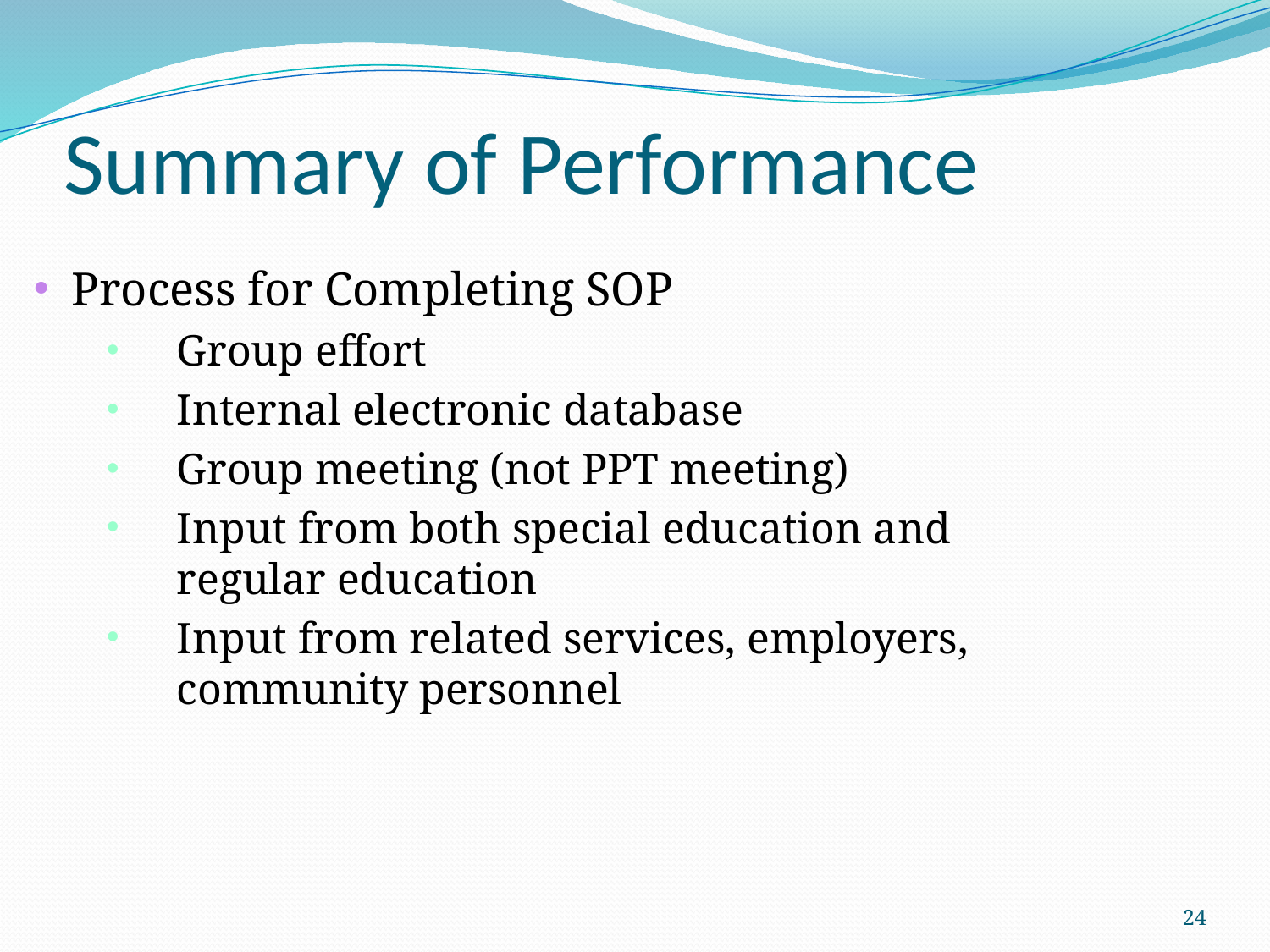

# Summary of Performance
Process for Completing SOP
Group effort
Internal electronic database
Group meeting (not PPT meeting)
Input from both special education and regular education
Input from related services, employers, community personnel

24